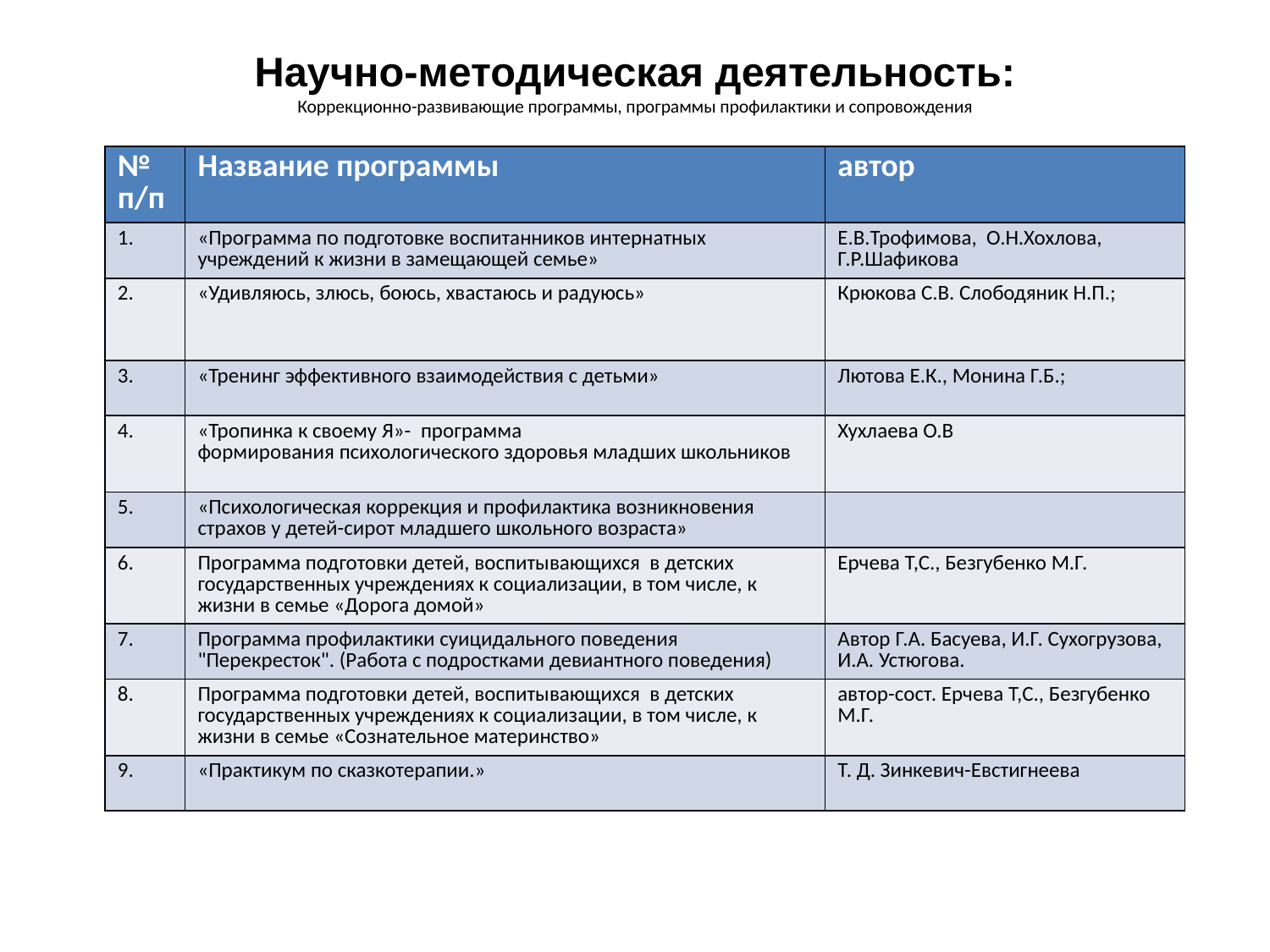

# Научно-методическая деятельность: Коррекционно-развивающие программы, программы профилактики и сопровождения
| № п/п | Название программы | автор |
| --- | --- | --- |
| 1. | «Программа по подготовке воспитанников интернатных учреждений к жизни в замещающей семье» | Е.В.Трофимова, О.Н.Хохлова, Г.Р.Шафикова |
| 2. | «Удивляюсь, злюсь, боюсь, хвастаюсь и радуюсь» | Крюкова С.В. Слободяник Н.П.; |
| 3. | «Тренинг эффективного взаимодействия с детьми» | Лютова Е.К., Монина Г.Б.; |
| 4. | «Тропинка к своему Я»-  программа формирования психологического здоровья младших школьников | Хухлаева О.В |
| 5. | «Психологическая коррекция и профилактика возникновения страхов у детей-сирот младшего школьного возраста» |  |
| 6. | Программа подготовки детей, воспитывающихся в детских государственных учреждениях к социализации, в том числе, к жизни в семье «Дорога домой» | Ерчева Т,С., Безгубенко М.Г. |
| 7. | Программа профилактики суицидального поведения "Перекресток". (Работа с подростками девиантного поведения) | Автор Г.А. Басуева, И.Г. Сухогрузова, И.А. Устюгова. |
| 8. | Программа подготовки детей, воспитывающихся в детских государственных учреждениях к социализации, в том числе, к жизни в семье «Сознательное материнство» | автор-сост. Ерчева Т,С., Безгубенко М.Г. |
| 9. | «Практикум по сказкотерапии.» | Т. Д. Зинкевич-Евстигнеева |